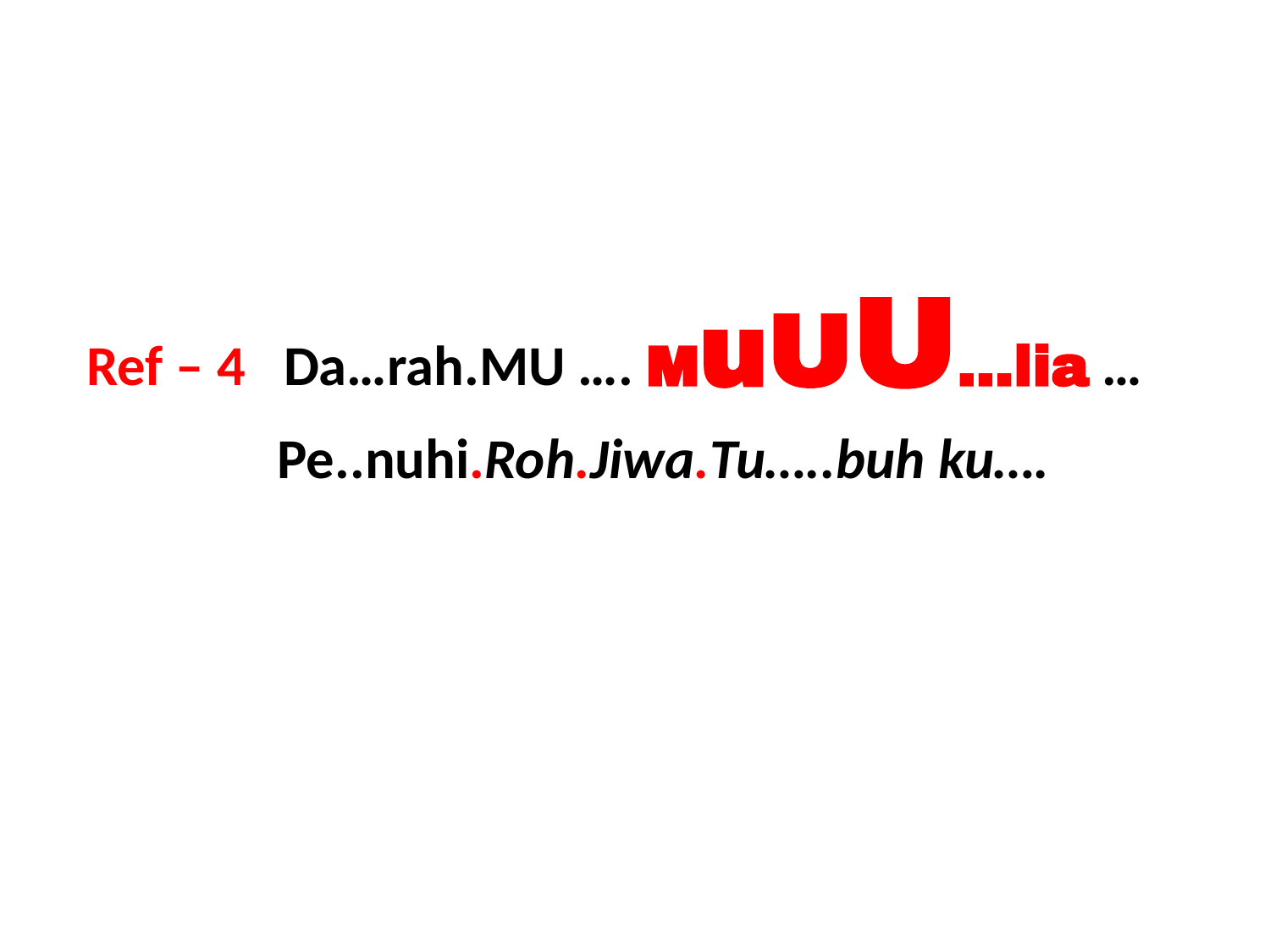

Ref – 4   Da…rah.MU …. MuUU…lia …
               Pe..nuhi.Roh.Jiwa.Tu…..buh ku….